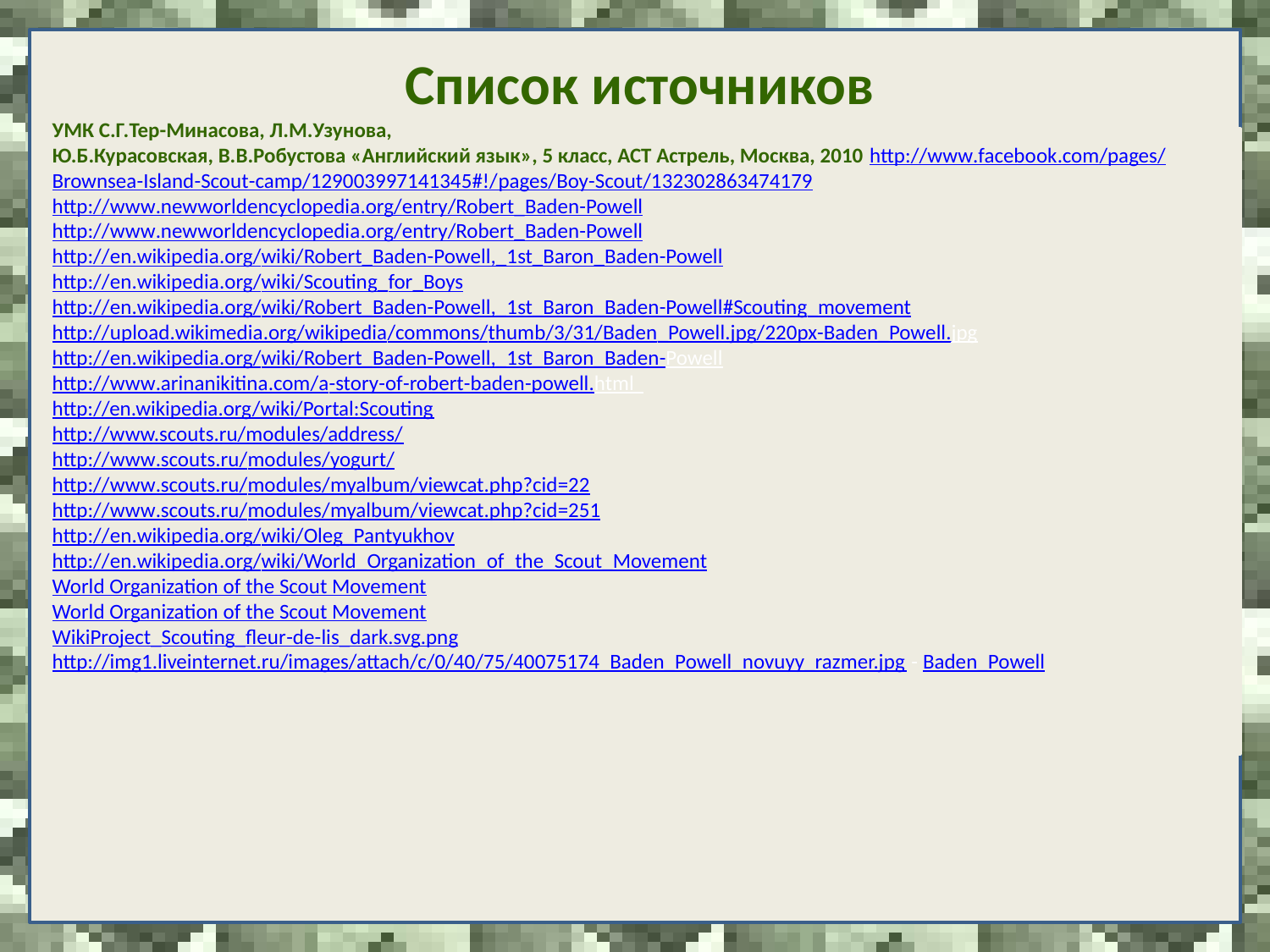

Список источников
УМК С.Г.Тер-Минасова, Л.М.Узунова,
Ю.Б.Курасовская, В.В.Робустова «Английский язык», 5 класс, АСТ Астрель, Москва, 2010 http://www.facebook.com/pages/Brownsea-Island-Scout-camp/129003997141345#!/pages/Boy-Scout/132302863474179
http://www.newworldencyclopedia.org/entry/Robert_Baden-Powell
http://www.newworldencyclopedia.org/entry/Robert_Baden-Powell
http://en.wikipedia.org/wiki/Robert_Baden-Powell,_1st_Baron_Baden-Powell
http://en.wikipedia.org/wiki/Scouting_for_Boys
http://en.wikipedia.org/wiki/Robert_Baden-Powell,_1st_Baron_Baden-Powell#Scouting_movement
http://upload.wikimedia.org/wikipedia/commons/thumb/3/31/Baden_Powell.jpg/220px-Baden_Powell.jpg
http://en.wikipedia.org/wiki/Robert_Baden-Powell,_1st_Baron_Baden-Powell
http://www.arinanikitina.com/a-story-of-robert-baden-powell.html
http://en.wikipedia.org/wiki/Portal:Scouting
http://www.scouts.ru/modules/address/
http://www.scouts.ru/modules/yogurt/
http://www.scouts.ru/modules/myalbum/viewcat.php?cid=22
http://www.scouts.ru/modules/myalbum/viewcat.php?cid=251
http://en.wikipedia.org/wiki/Oleg_Pantyukhov
http://en.wikipedia.org/wiki/World_Organization_of_the_Scout_Movement
World Organization of the Scout Movement
World Organization of the Scout Movement
WikiProject_Scouting_fleur-de-lis_dark.svg.png
http://img1.liveinternet.ru/images/attach/c/0/40/75/40075174_Baden_Powell_novuyy_razmer.jpg - Baden_Powell